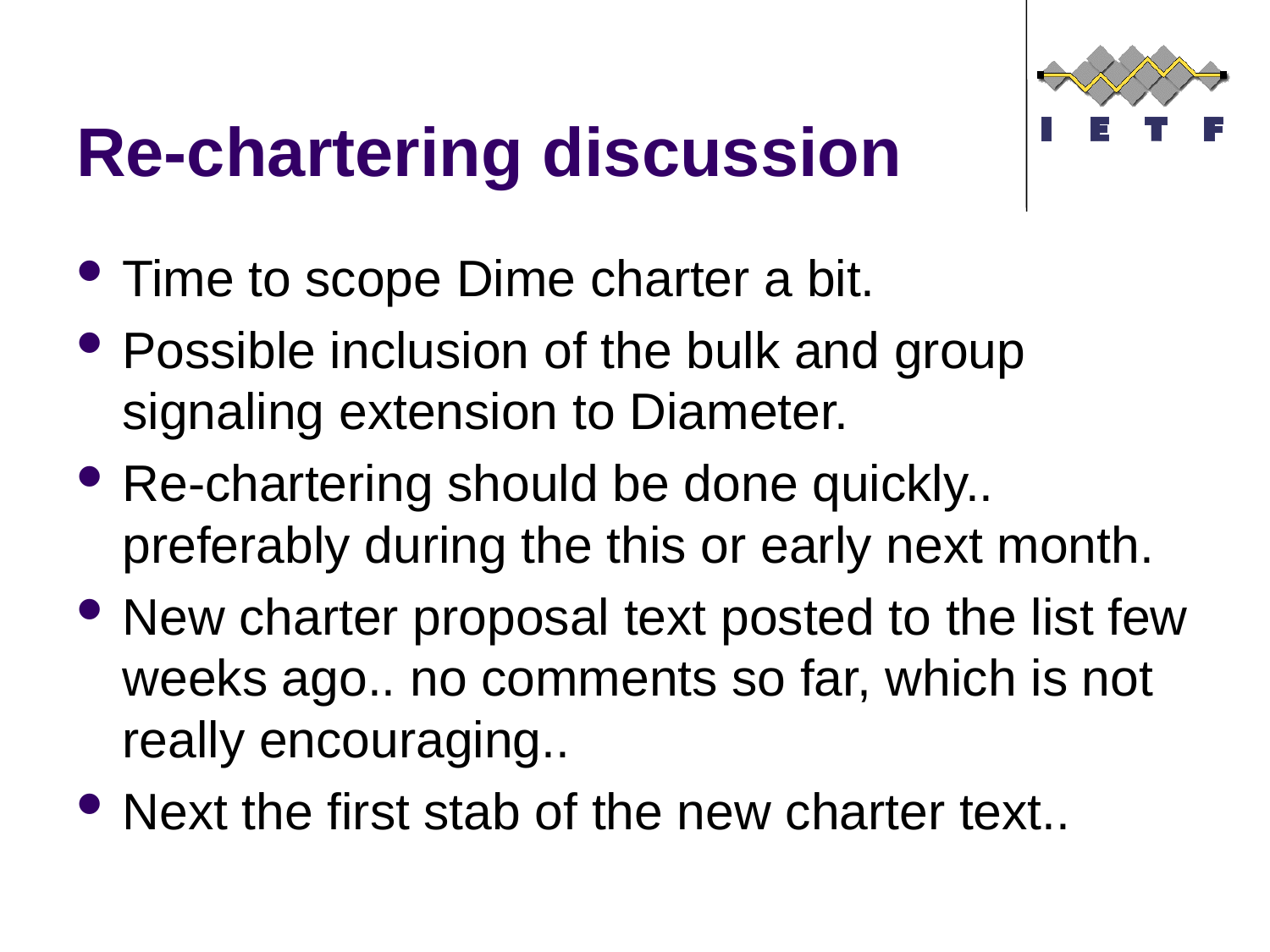

# Re-chartering discussion
Time to scope Dime charter a bit.
Possible inclusion of the bulk and group signaling extension to Diameter.
Re-chartering should be done quickly.. preferably during the this or early next month.
New charter proposal text posted to the list few weeks ago.. no comments so far, which is not really encouraging..
Next the first stab of the new charter text..